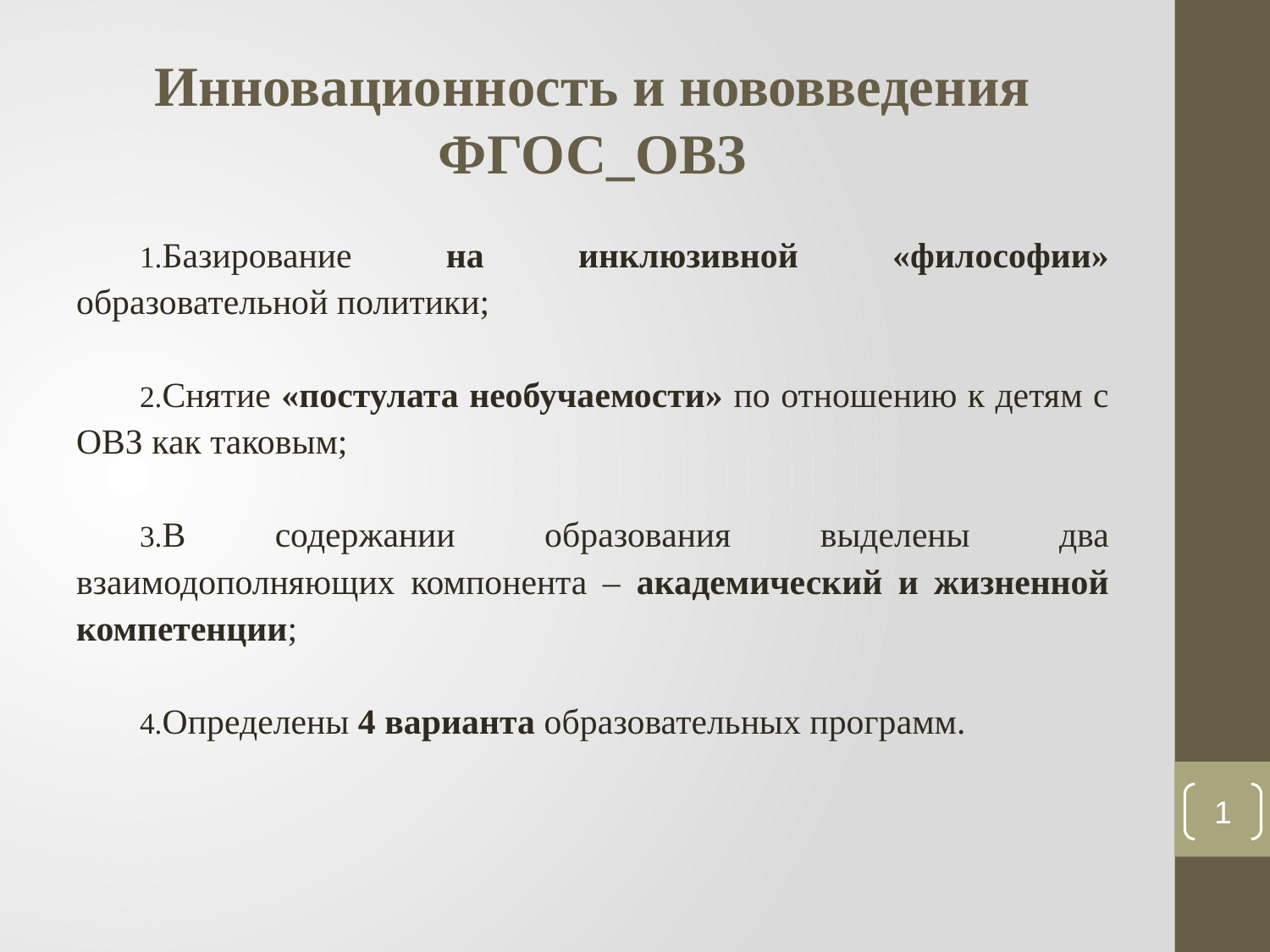

# Инновационность и нововведения ФГОС_ОВЗ
Базирование на инклюзивной «философии» образовательной политики;

Снятие «постулата необучаемости» по отношению к детям с ОВЗ как таковым;

В содержании образования выделены два взаимодополняющих компонента – академический и жизненной компетенции;

Определены 4 варианта образовательных программ.
1